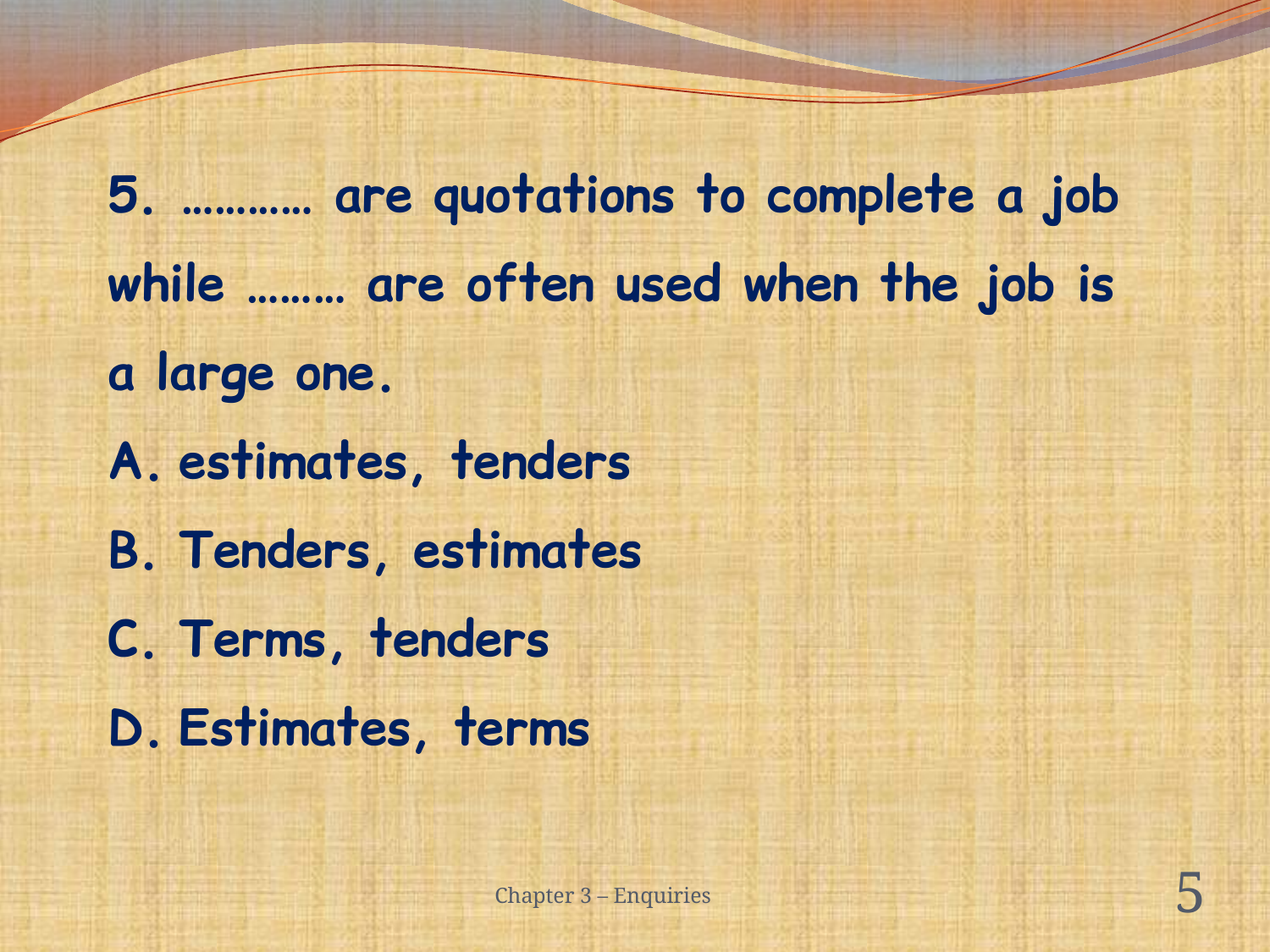

#
5. ………… are quotations to complete a job while ……… are often used when the job is a large one.
estimates, tenders
Tenders, estimates
Terms, tenders
Estimates, terms

Chapter 3 – Enquiries

5